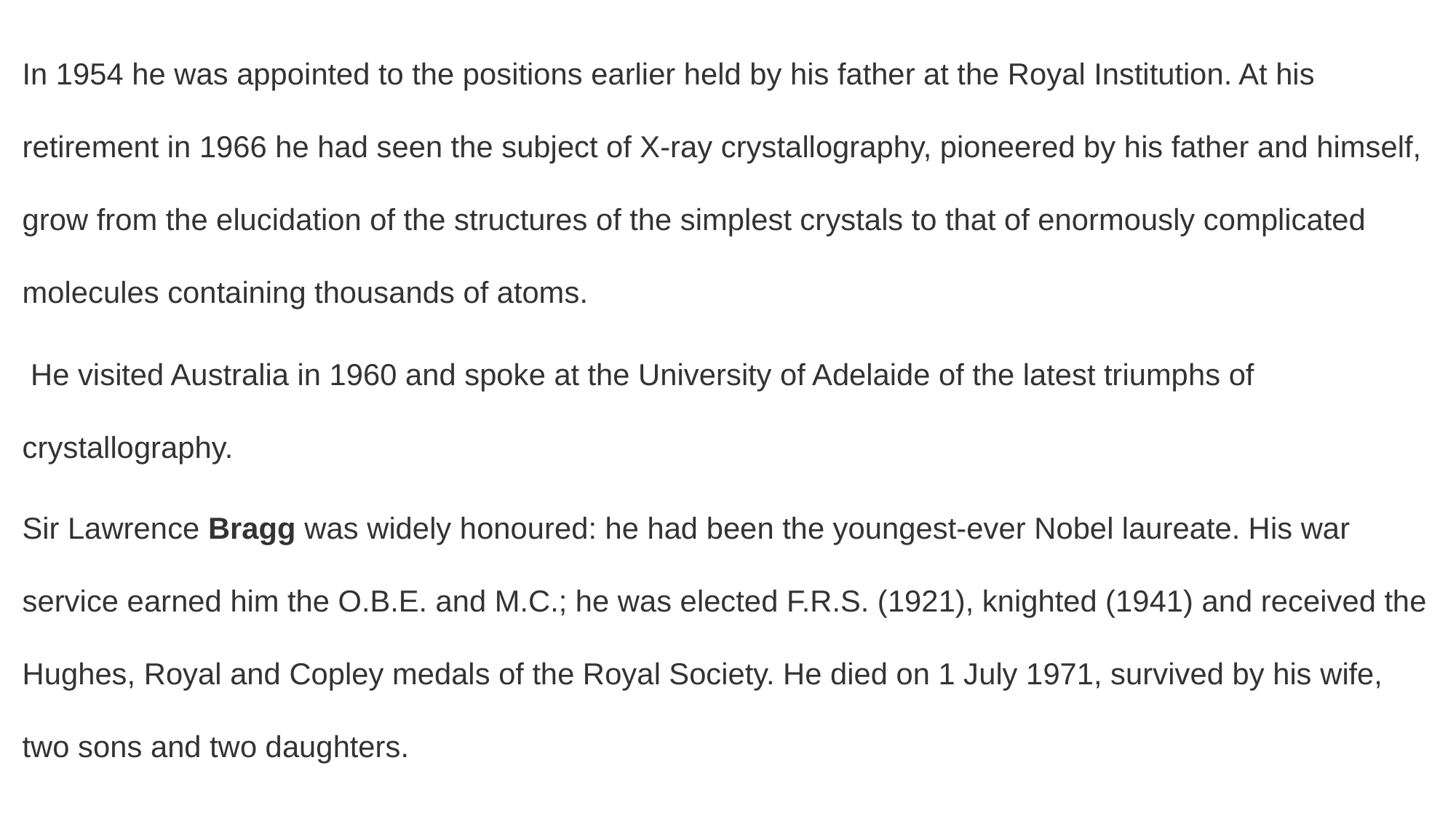

In 1954 he was appointed to the positions earlier held by his father at the Royal Institution. At his retirement in 1966 he had seen the subject of X-ray crystallography, pioneered by his father and himself, grow from the elucidation of the structures of the simplest crystals to that of enormously complicated molecules containing thousands of atoms.
 He visited Australia in 1960 and spoke at the University of Adelaide of the latest triumphs of crystallography.
Sir Lawrence Bragg was widely honoured: he had been the youngest-ever Nobel laureate. His war service earned him the O.B.E. and M.C.; he was elected F.R.S. (1921), knighted (1941) and received the Hughes, Royal and Copley medals of the Royal Society. He died on 1 July 1971, survived by his wife, two sons and two daughters.